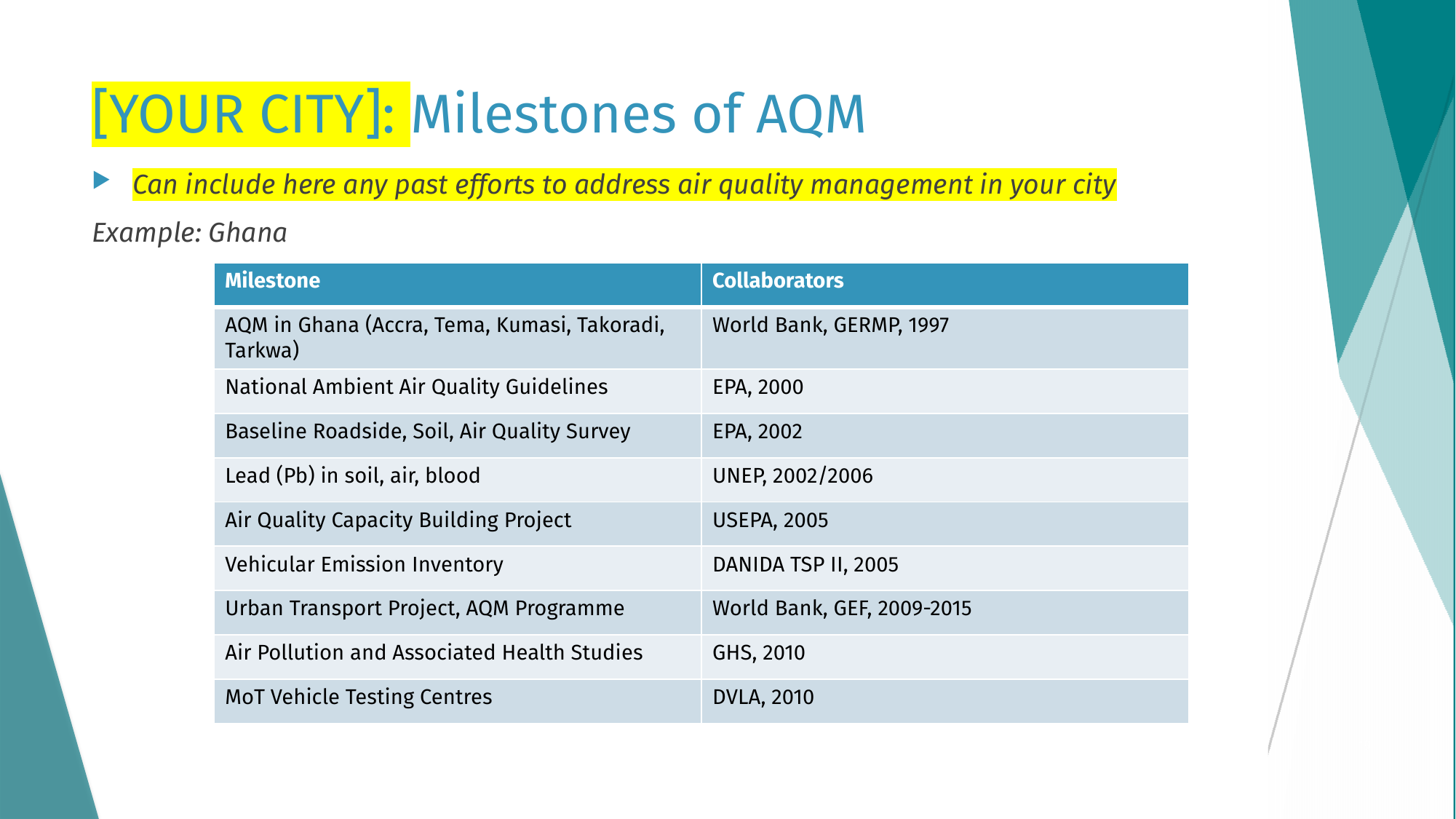

# [YOUR CITY]: Milestones of AQM
Can include here any past efforts to address air quality management in your city
Example: Ghana

| Milestone | Collaborators |
| --- | --- |
| AQM in Ghana (Accra, Tema, Kumasi, Takoradi, Tarkwa) | World Bank, GERMP, 1997 |
| National Ambient Air Quality Guidelines | EPA, 2000 |
| Baseline Roadside, Soil, Air Quality Survey | EPA, 2002 |
| Lead (Pb) in soil, air, blood | UNEP, 2002/2006 |
| Air Quality Capacity Building Project | USEPA, 2005 |
| Vehicular Emission Inventory | DANIDA TSP II, 2005 |
| Urban Transport Project, AQM Programme | World Bank, GEF, 2009-2015 |
| Air Pollution and Associated Health Studies | GHS, 2010 |
| MoT Vehicle Testing Centres | DVLA, 2010 |
19